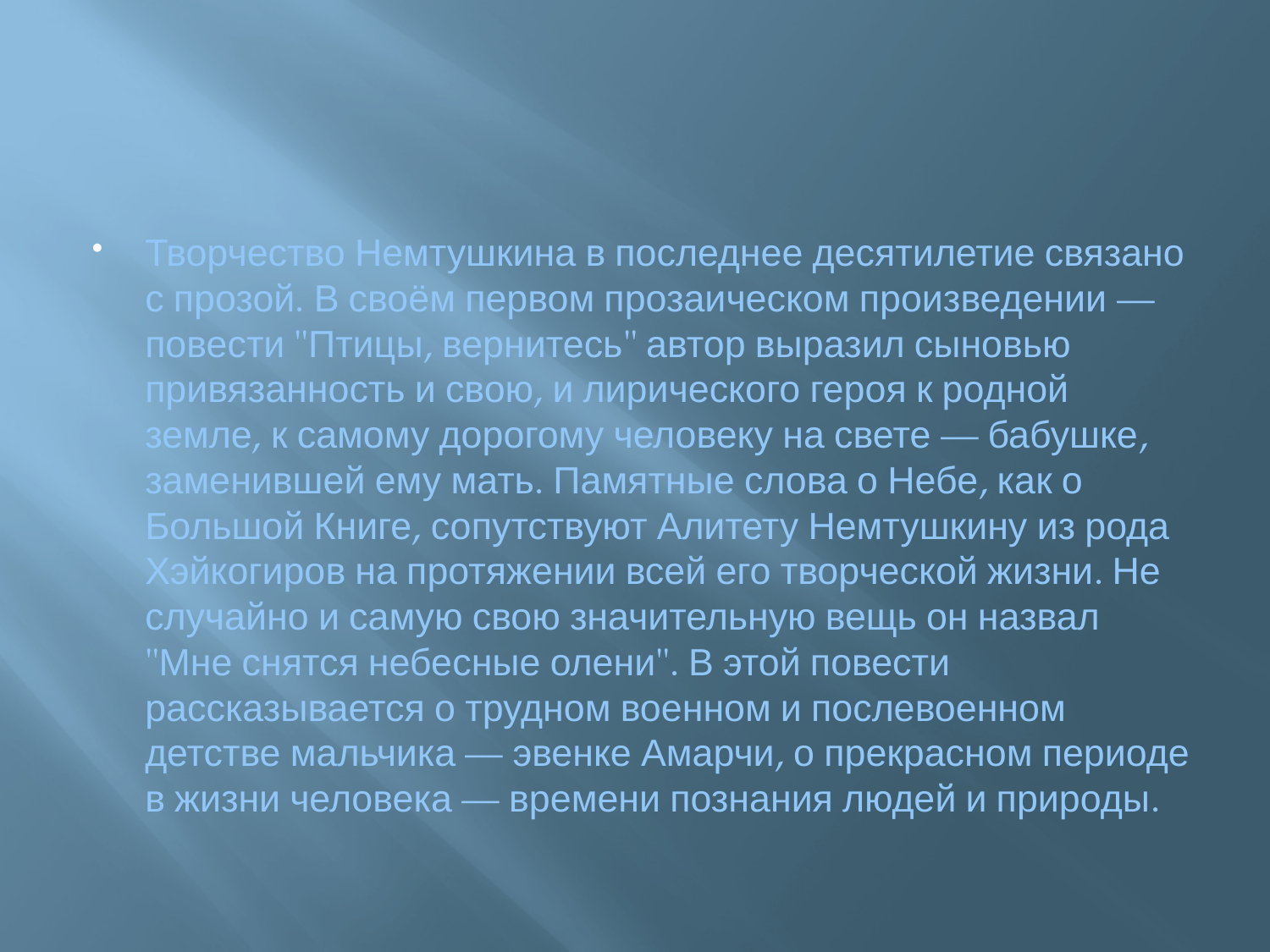

#
Творчество Немтушкина в последнее десятилетие связано с прозой. В своём первом прозаическом произведении — повести "Птицы, вернитесь" автор выразил сыновью привязанность и свою, и лирического героя к родной земле, к самому дорогому человеку на свете — бабушке, заменившей ему мать. Памятные слова о Небе, как о Большой Книге, сопутствуют Алитету Немтушкину из рода Хэйкогиров на протяжении всей его творческой жизни. Не случайно и самую свою значительную вещь он назвал "Мне снятся небесные олени". В этой повести рассказывается о трудном военном и послевоенном детстве мальчика — эвенке Амарчи, о прекрасном периоде в жизни человека — времени познания людей и природы.